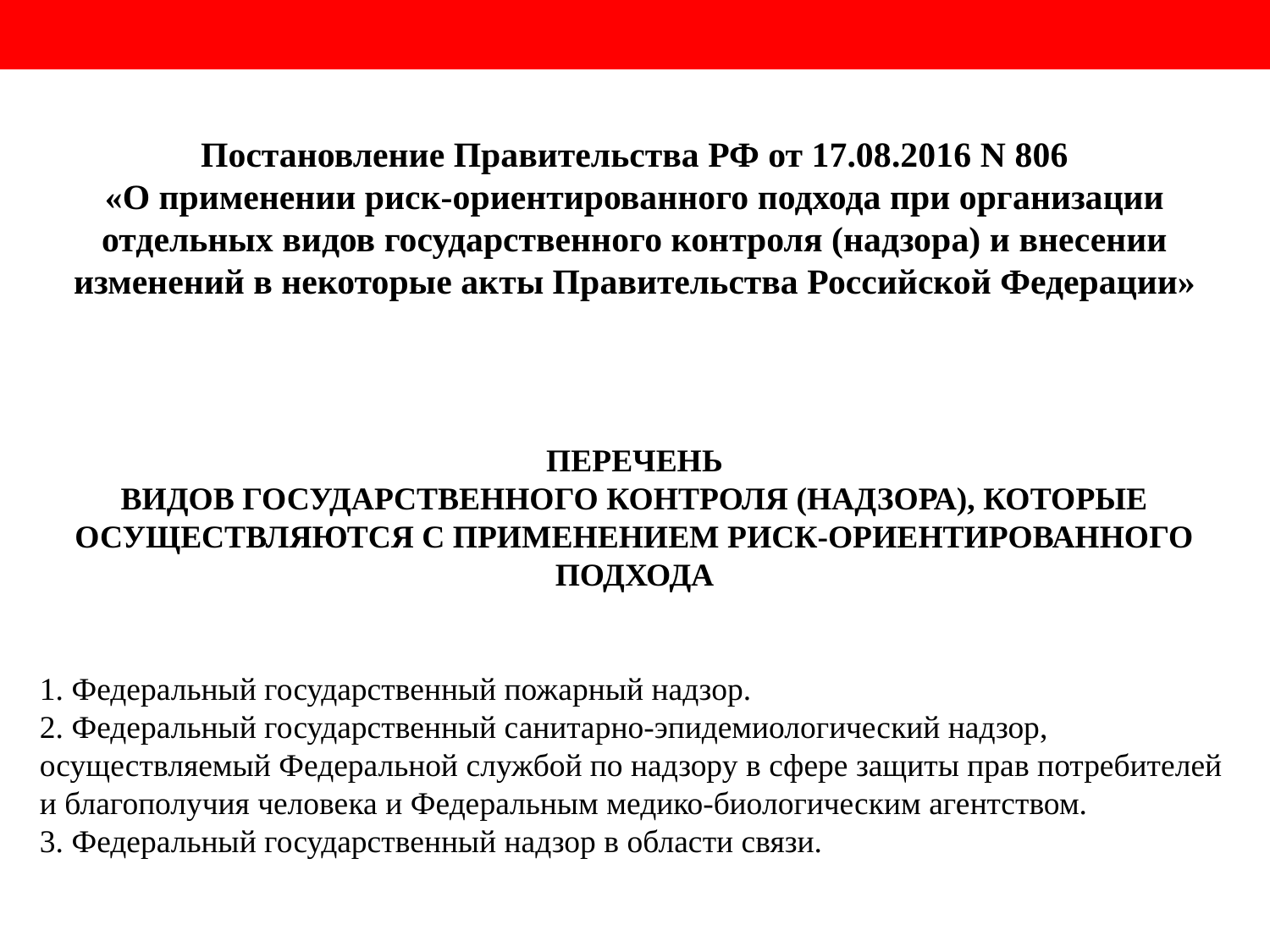

Постановление Правительства РФ от 17.08.2016 N 806
«О применении риск-ориентированного подхода при организации отдельных видов государственного контроля (надзора) и внесении изменений в некоторые акты Правительства Российской Федерации»

ПЕРЕЧЕНЬ
ВИДОВ ГОСУДАРСТВЕННОГО КОНТРОЛЯ (НАДЗОРА), КОТОРЫЕ
ОСУЩЕСТВЛЯЮТСЯ С ПРИМЕНЕНИЕМ РИСК-ОРИЕНТИРОВАННОГО ПОДХОДА

1. Федеральный государственный пожарный надзор.
2. Федеральный государственный санитарно-эпидемиологический надзор, осуществляемый Федеральной службой по надзору в сфере защиты прав потребителей и благополучия человека и Федеральным медико-биологическим агентством.
3. Федеральный государственный надзор в области связи.